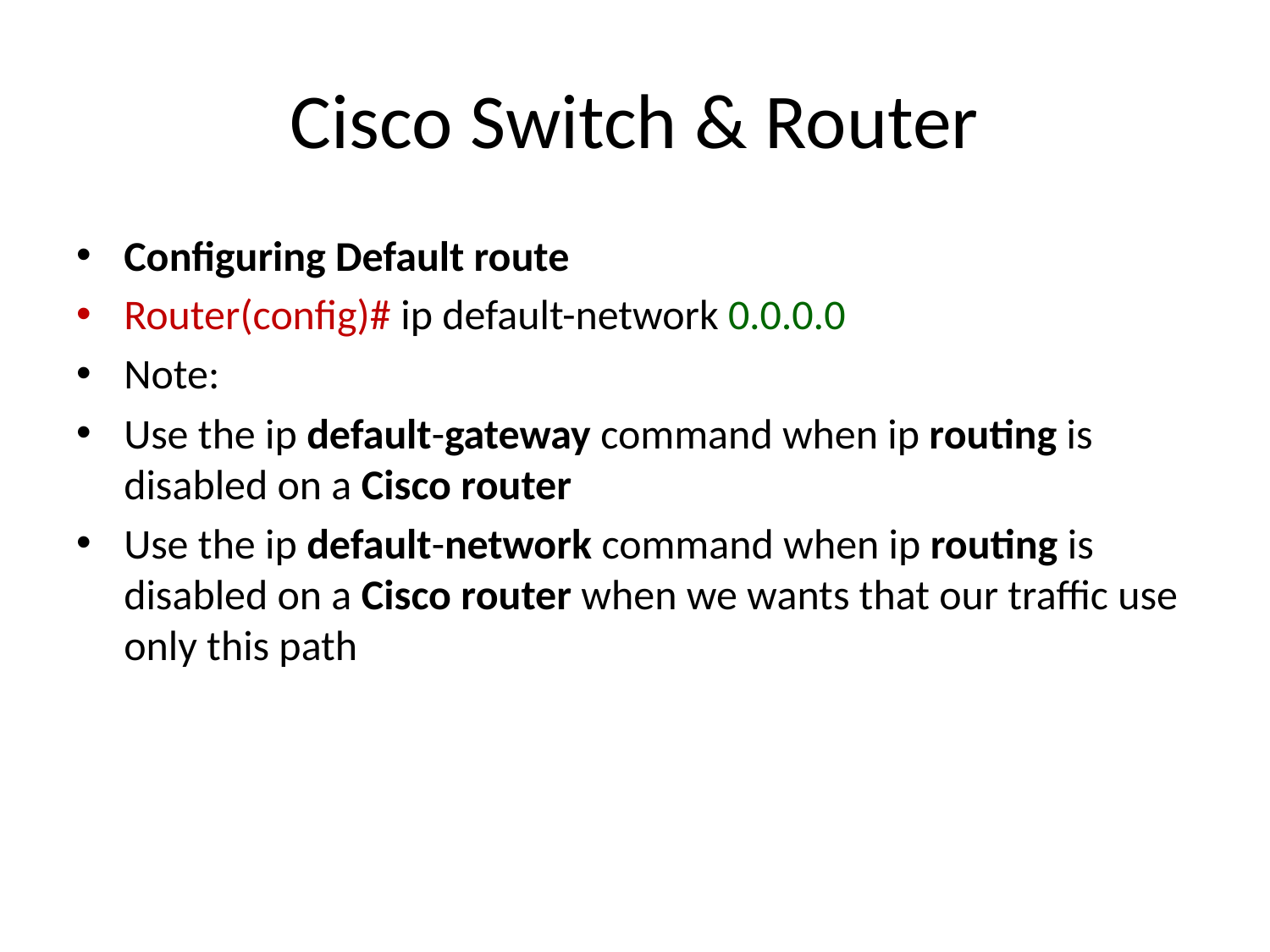

# Cisco Switch & Router
Configuring Default route
Router(config)# ip default-network 0.0.0.0
Note:
Use the ip default-gateway command when ip routing is disabled on a Cisco router
Use the ip default-network command when ip routing is disabled on a Cisco router when we wants that our traffic use only this path